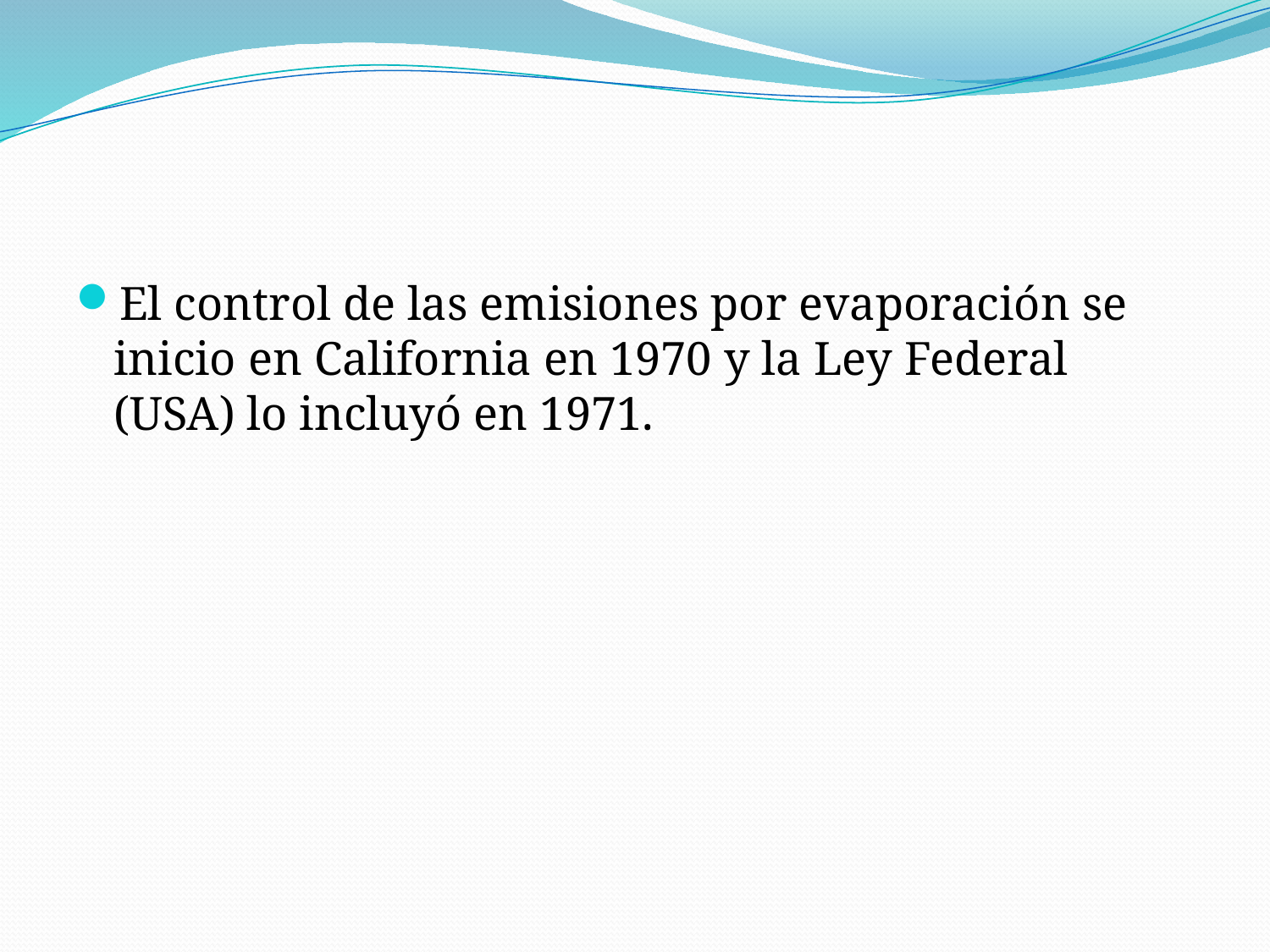

#
El control de las emisiones por evaporación se inicio en California en 1970 y la Ley Federal (USA) lo incluyó en 1971.